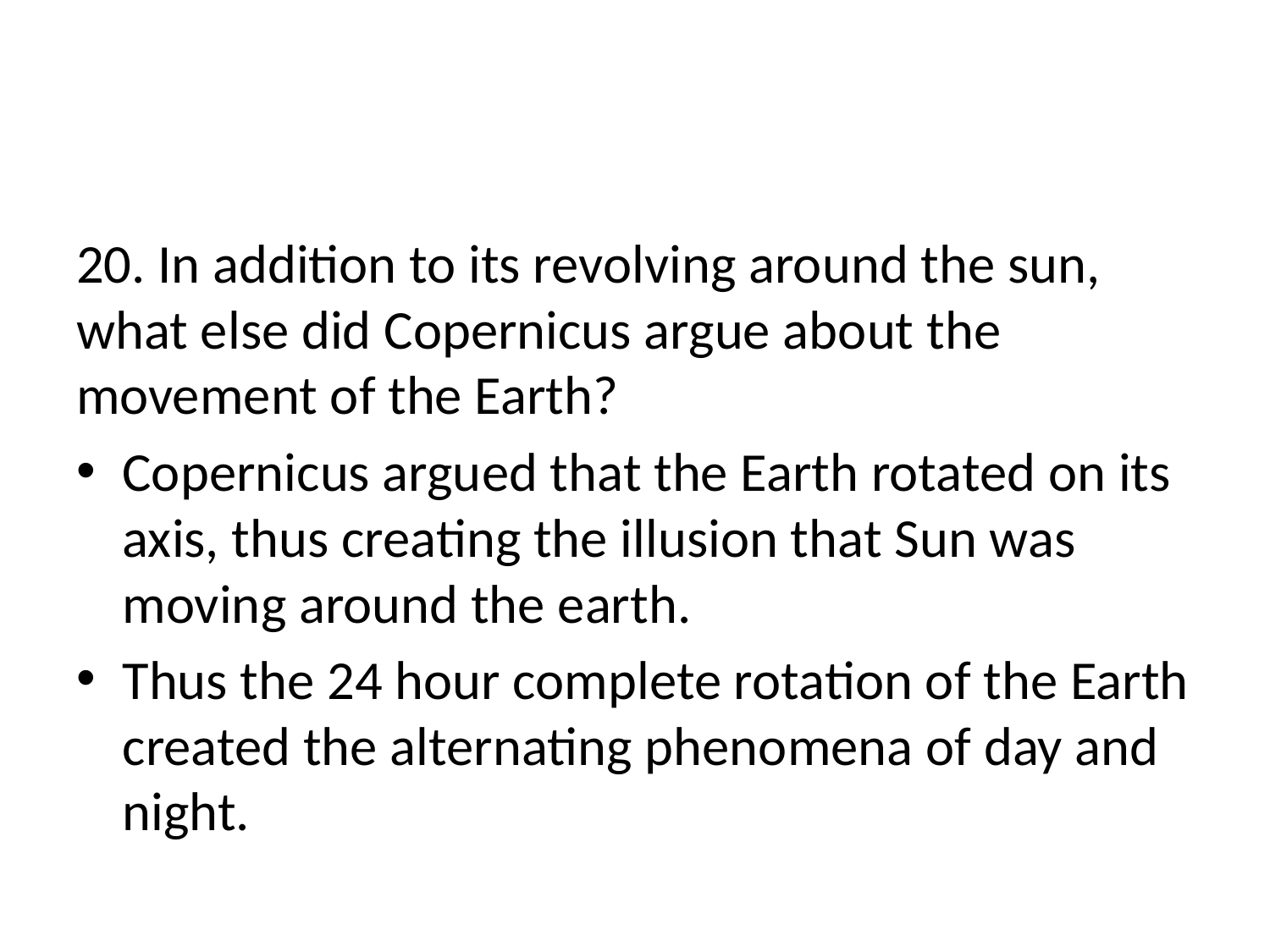

#
20. In addition to its revolving around the sun, what else did Copernicus argue about the movement of the Earth?
Copernicus argued that the Earth rotated on its axis, thus creating the illusion that Sun was moving around the earth.
Thus the 24 hour complete rotation of the Earth created the alternating phenomena of day and night.